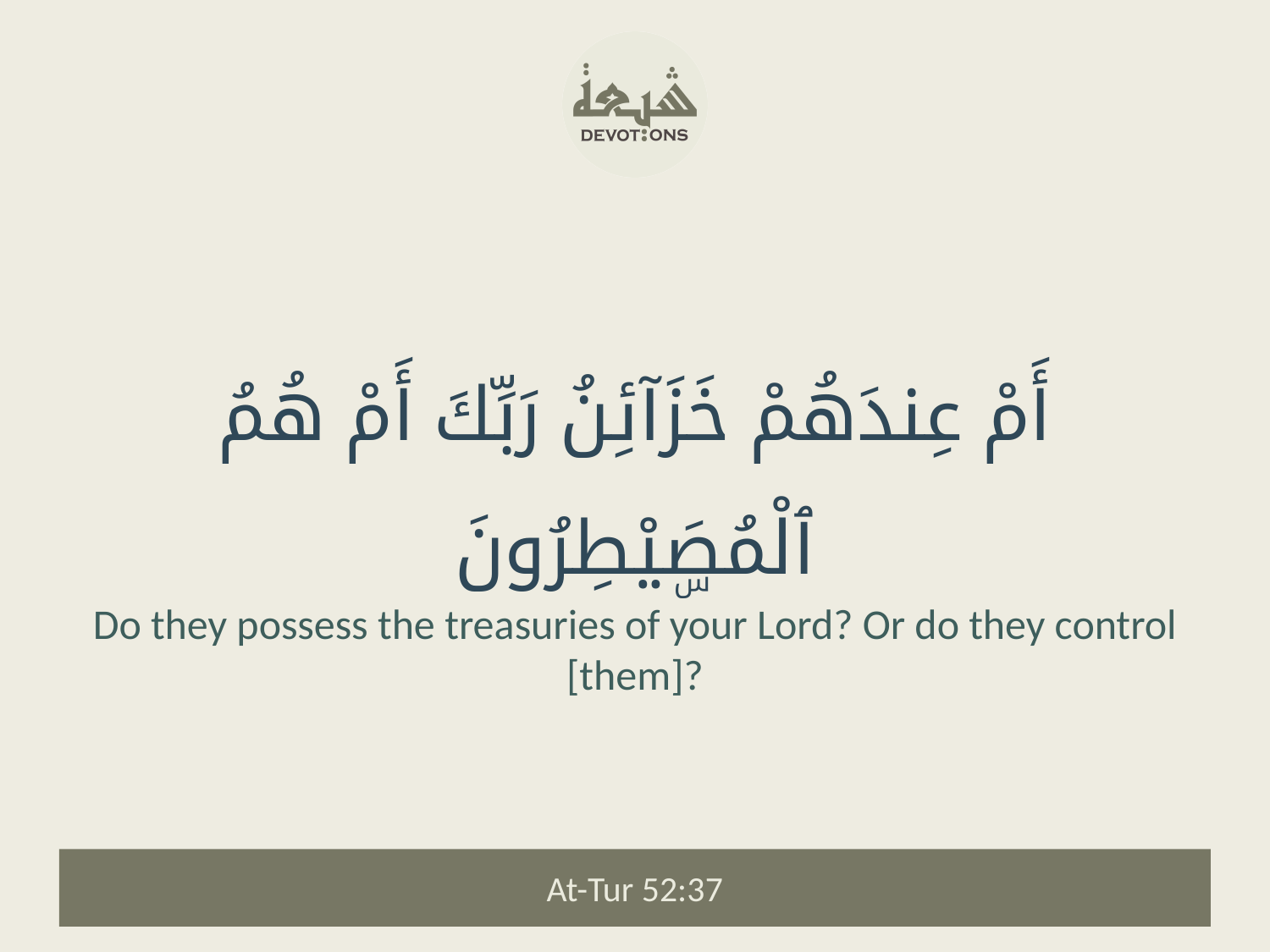

أَمْ عِندَهُمْ خَزَآئِنُ رَبِّكَ أَمْ هُمُ ٱلْمُصَۣيْطِرُونَ
Do they possess the treasuries of your Lord? Or do they control [them]?
At-Tur 52:37